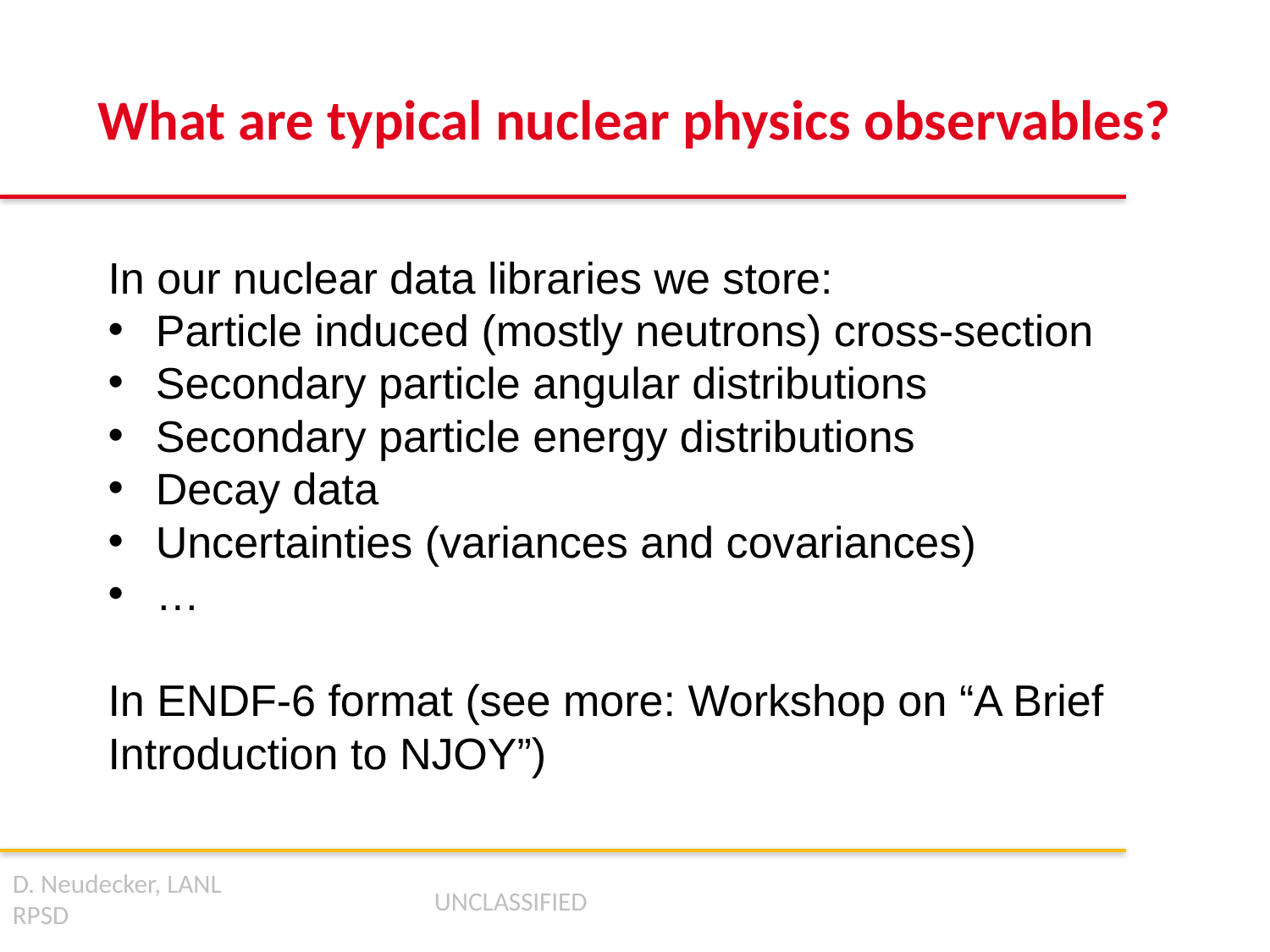

# What are typical nuclear physics observables?
In our nuclear data libraries we store:
Particle induced (mostly neutrons) cross-section
Secondary particle angular distributions
Secondary particle energy distributions
Decay data
Uncertainties (variances and covariances)
…

In ENDF-6 format (see more: Workshop on “A Brief Introduction to NJOY”)

D. Neudecker, LANL
RPSD
UNCLASSIFIED